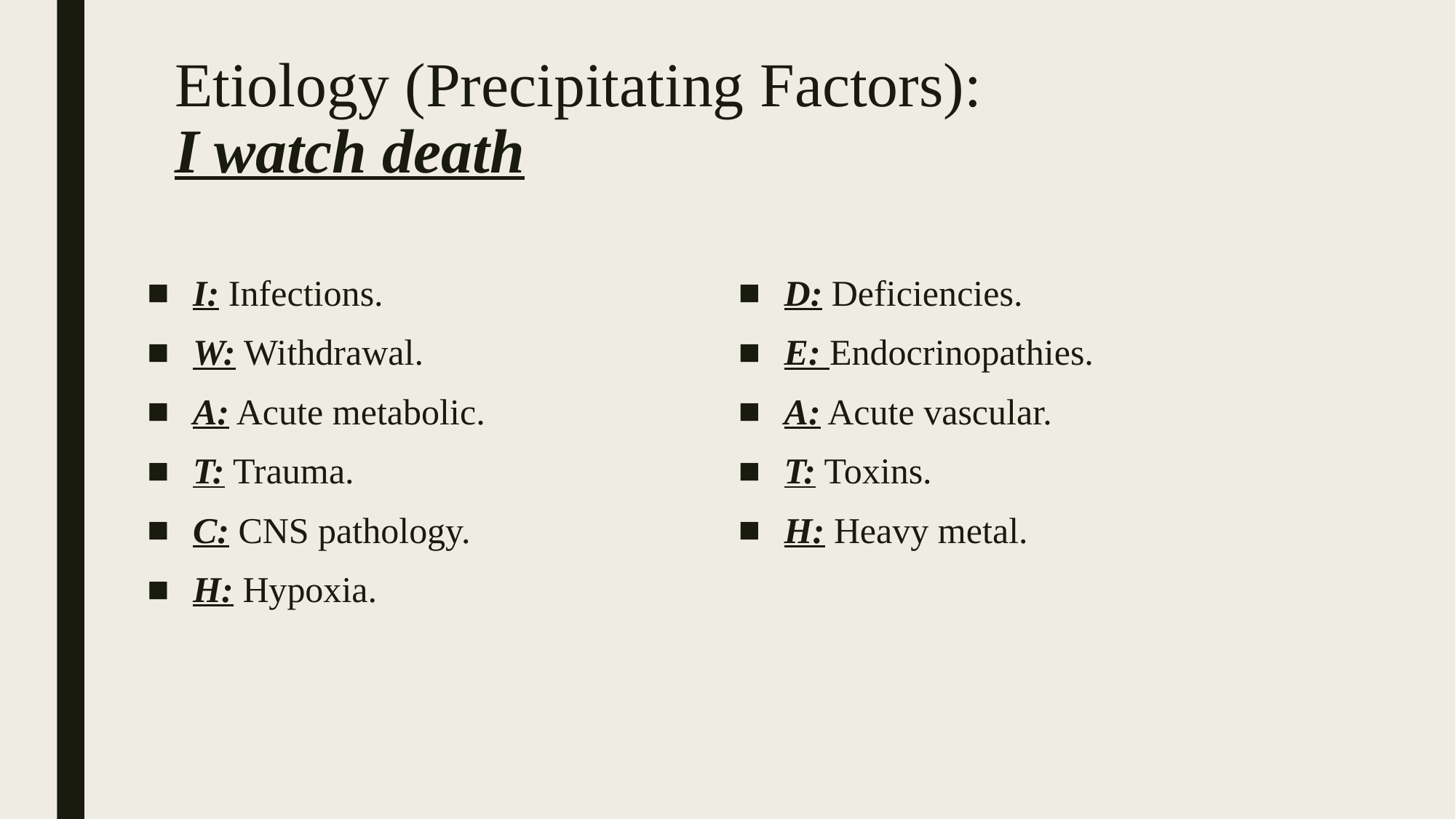

# Etiology (Precipitating Factors): I watch death
I: Infections.
W: Withdrawal.
A: Acute metabolic.
T: Trauma.
C: CNS pathology.
H: Hypoxia.

D: Deficiencies.
E: Endocrinopathies.
A: Acute vascular.
T: Toxins.
H: Heavy metal.